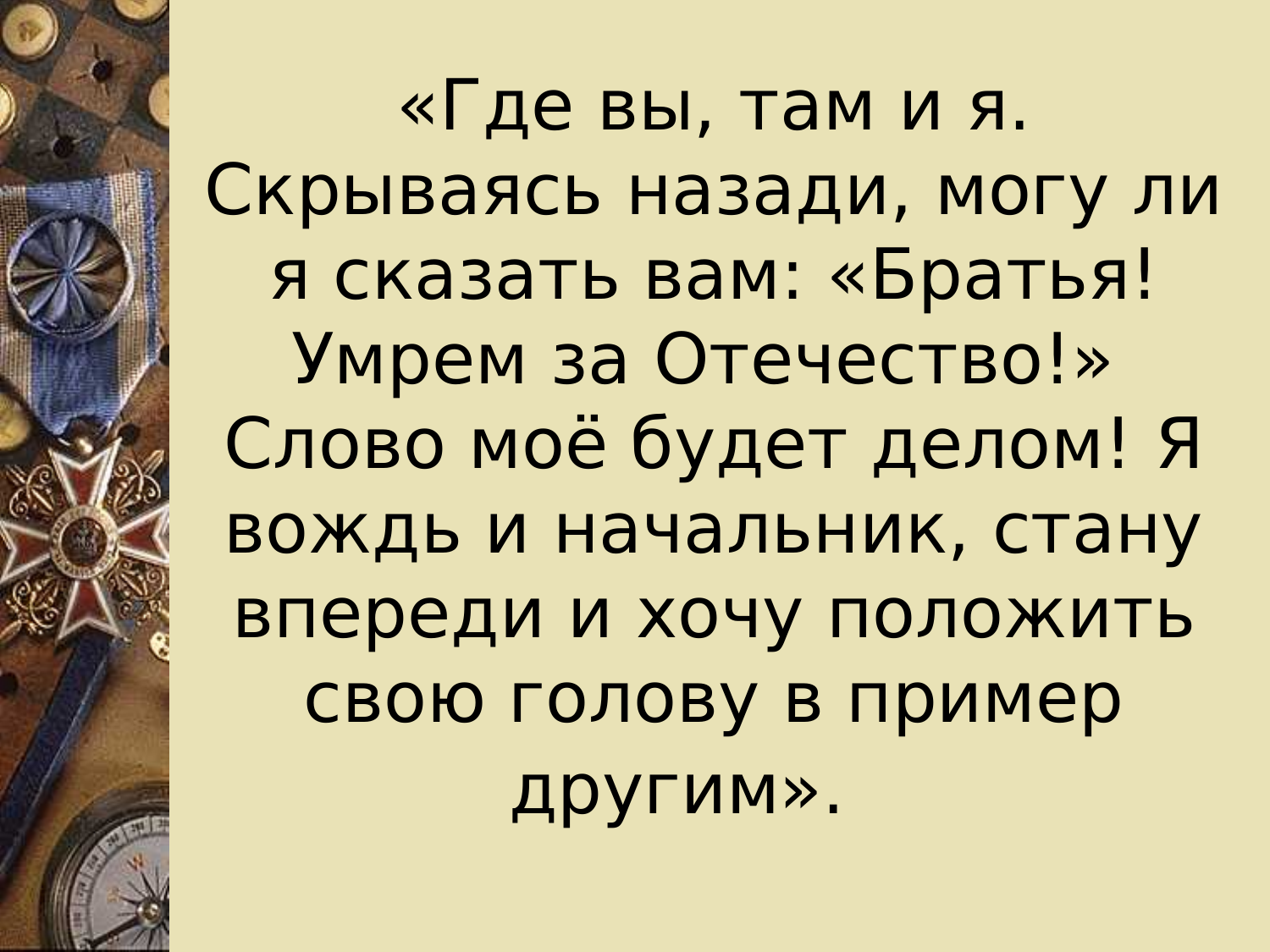

# «Где вы, там и я. Скрываясь назади, могу ли я сказать вам: «Братья! Умрем за Отечество!» Слово моё будет делом! Я вождь и начальник, стану впереди и хочу положить свою голову в пример другим».